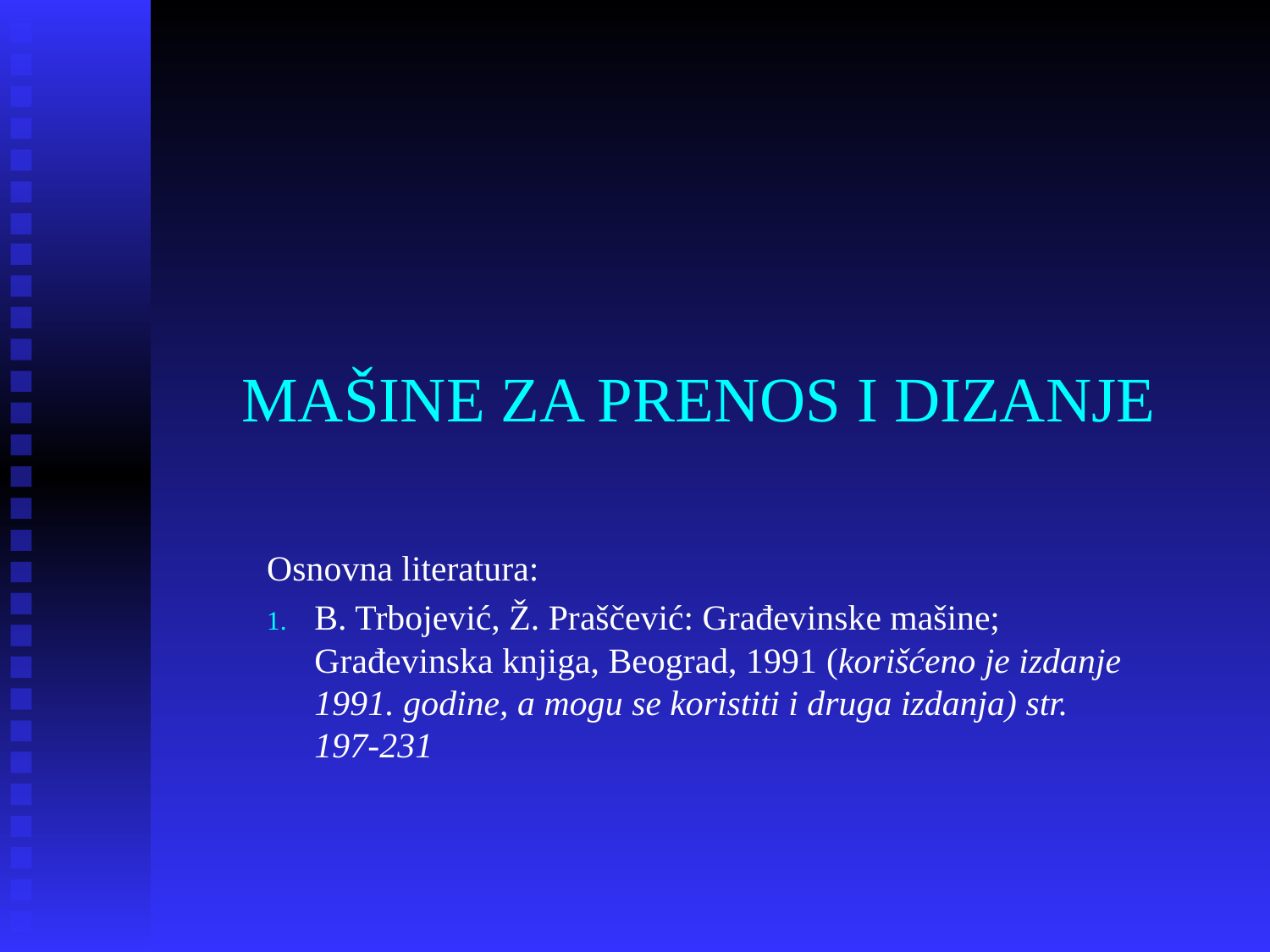

# MAŠINE ZA PRENOS I DIZANJE
Osnovna literatura:
B. Trbojević, Ž. Praščević: Građevinske mašine; Građevinska knjiga, Beograd, 1991 (korišćeno je izdanje 1991. godine, a mogu se koristiti i druga izdanja) str. 197-231